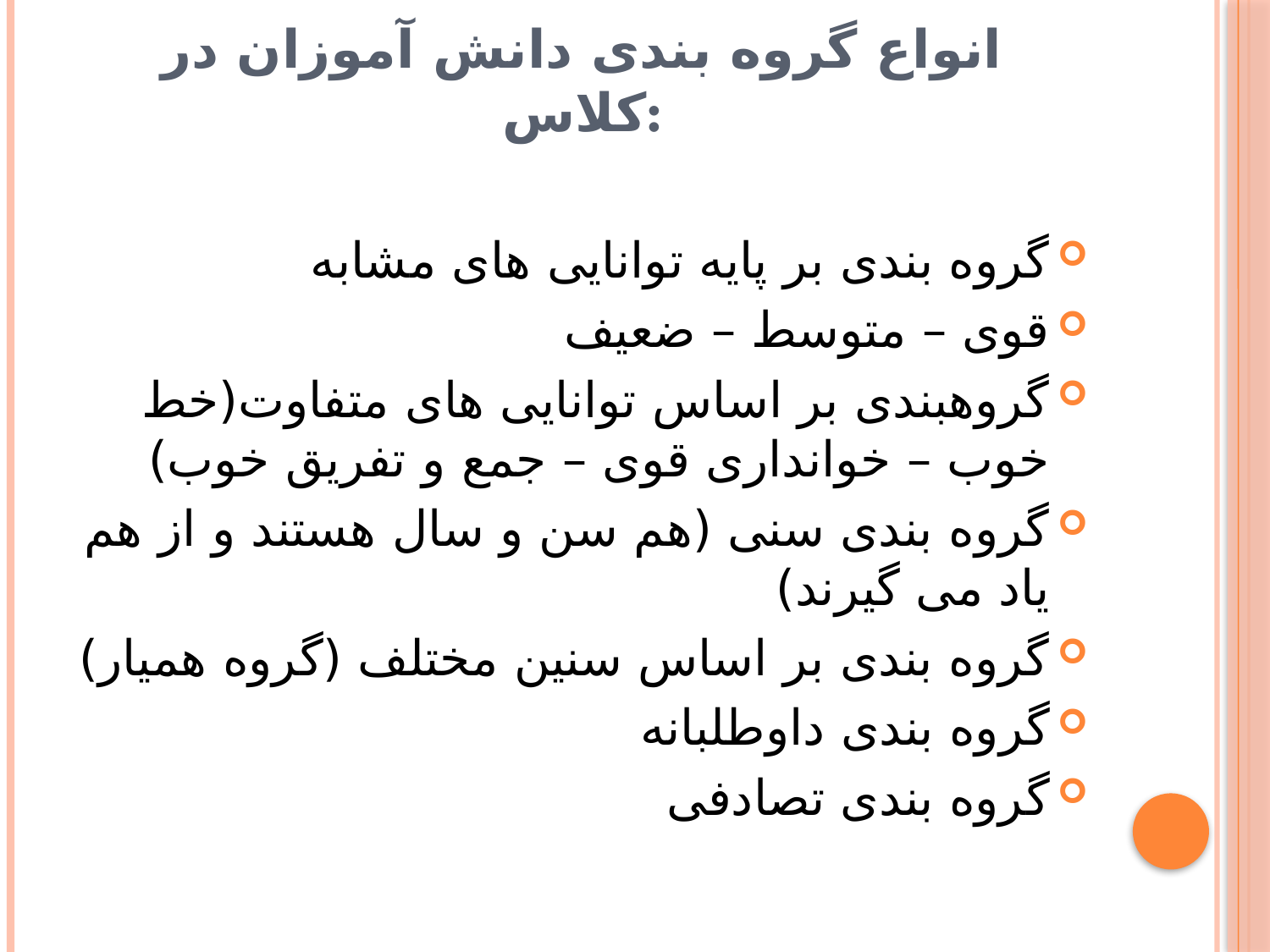

# انواع گروه بندی دانش آموزان در کلاس:
گروه بندی بر پایه توانایی های مشابه
قوی – متوسط – ضعیف
گروهبندی بر اساس توانایی های متفاوت(خط خوب – خوانداری قوی – جمع و تفریق خوب)
گروه بندی سنی (هم سن و سال هستند و از هم یاد می گیرند)
گروه بندی بر اساس سنین مختلف (گروه همیار)
گروه بندی داوطلبانه
گروه بندی تصادفی